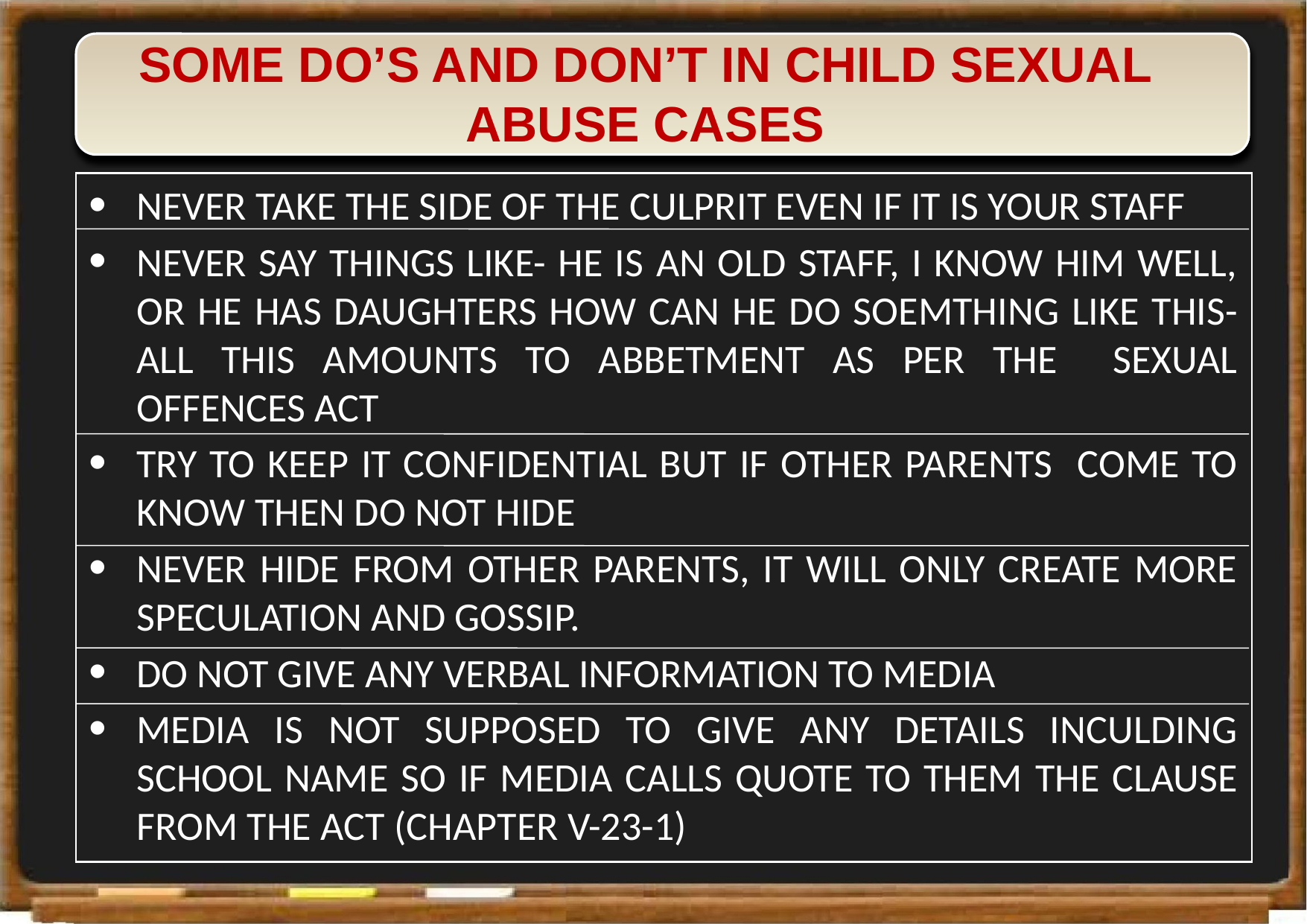

# SOME DO’S AND DON’T IN CHILD SEXUAL ABUSE CASES

NEVER TAKE THE SIDE OF THE CULPRIT EVEN IF IT IS YOUR STAFF
NEVER SAY THINGS LIKE- HE IS AN OLD STAFF, I KNOW HIM WELL, OR HE HAS DAUGHTERS HOW CAN HE DO SOEMTHING LIKE THIS- ALL THIS AMOUNTS TO ABBETMENT AS PER THE  SEXUAL OFFENCES ACT
TRY TO KEEP IT CONFIDENTIAL BUT IF OTHER PARENTS  COME TO KNOW THEN DO NOT HIDE
NEVER HIDE FROM OTHER PARENTS, IT WILL ONLY CREATE MORE SPECULATION AND GOSSIP.
DO NOT GIVE ANY VERBAL INFORMATION TO MEDIA
MEDIA IS NOT SUPPOSED TO GIVE ANY DETAILS INCULDING SCHOOL NAME SO IF MEDIA CALLS QUOTE TO THEM THE CLAUSE FROM THE ACT (CHAPTER V-23-1)